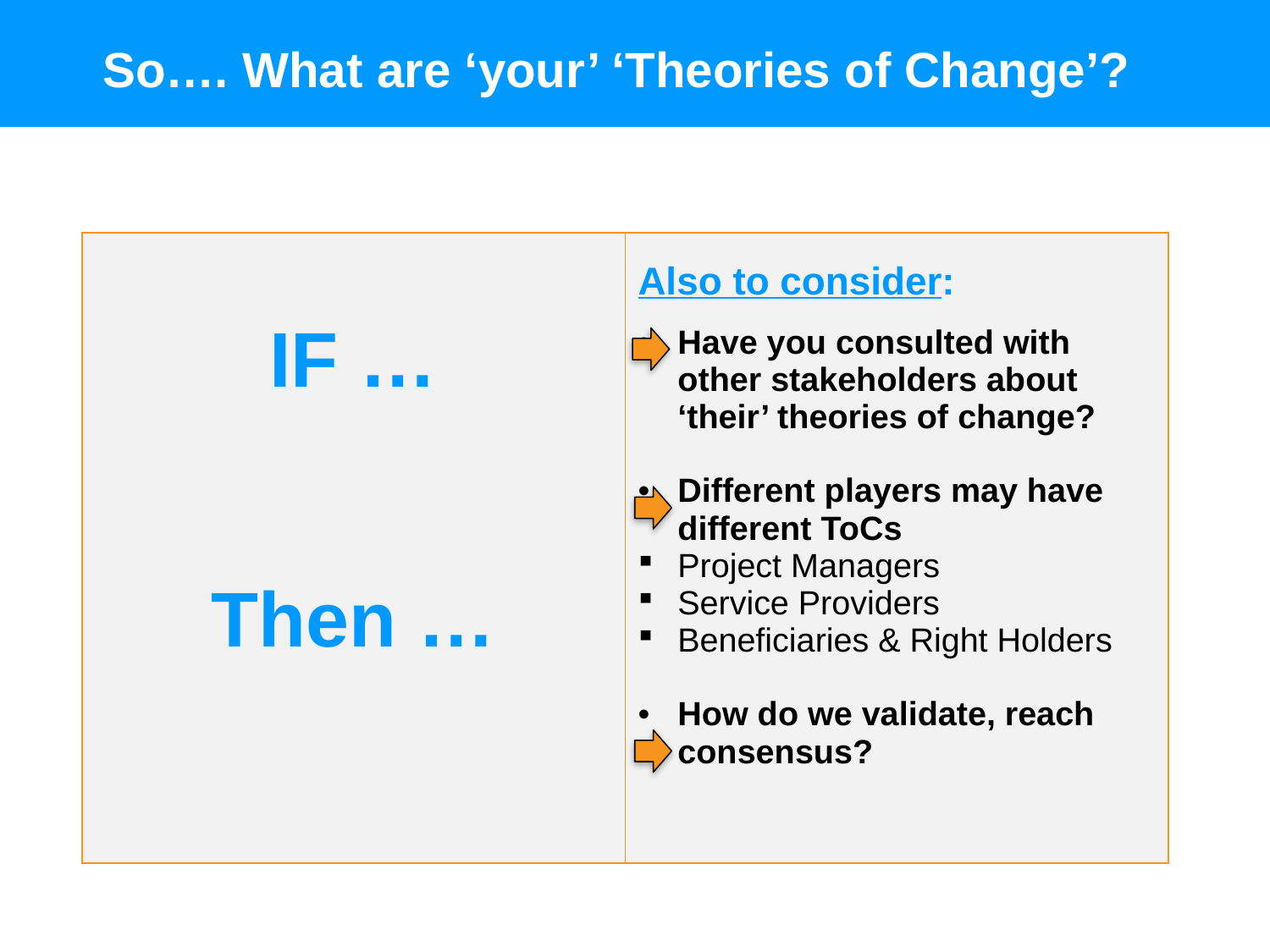

So…. What are ‘your’ ‘Theories of Change’?
| IF … Then … | Also to consider: Have you consulted with other stakeholders about ‘their’ theories of change? Different players may have different ToCs Project Managers Service Providers Beneficiaries & Right Holders How do we validate, reach consensus? |
| --- | --- |